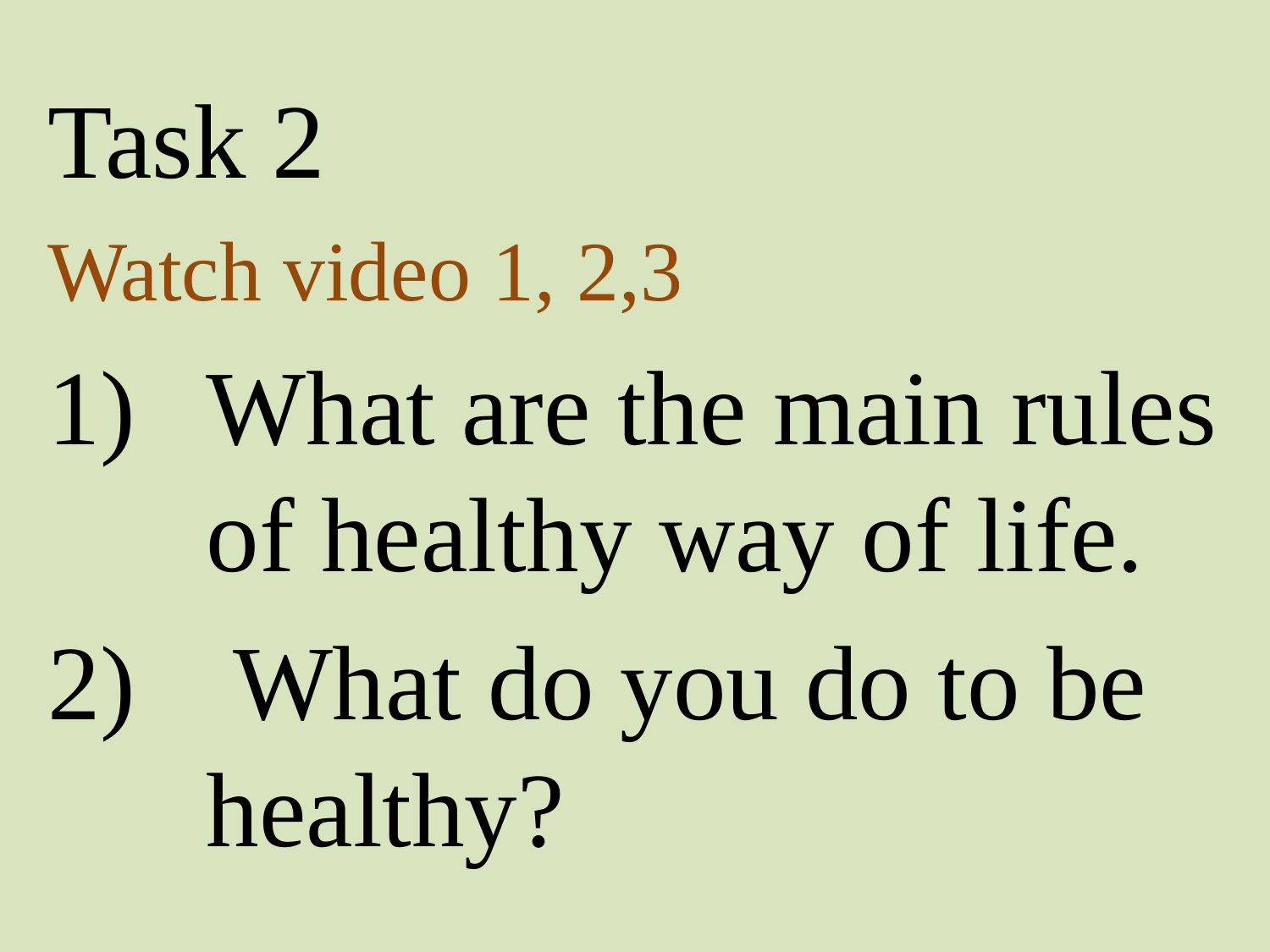

Task 2
Watch video 1, 2,3
What are the main rules of healthy way of life.
 What do you do to be healthy?